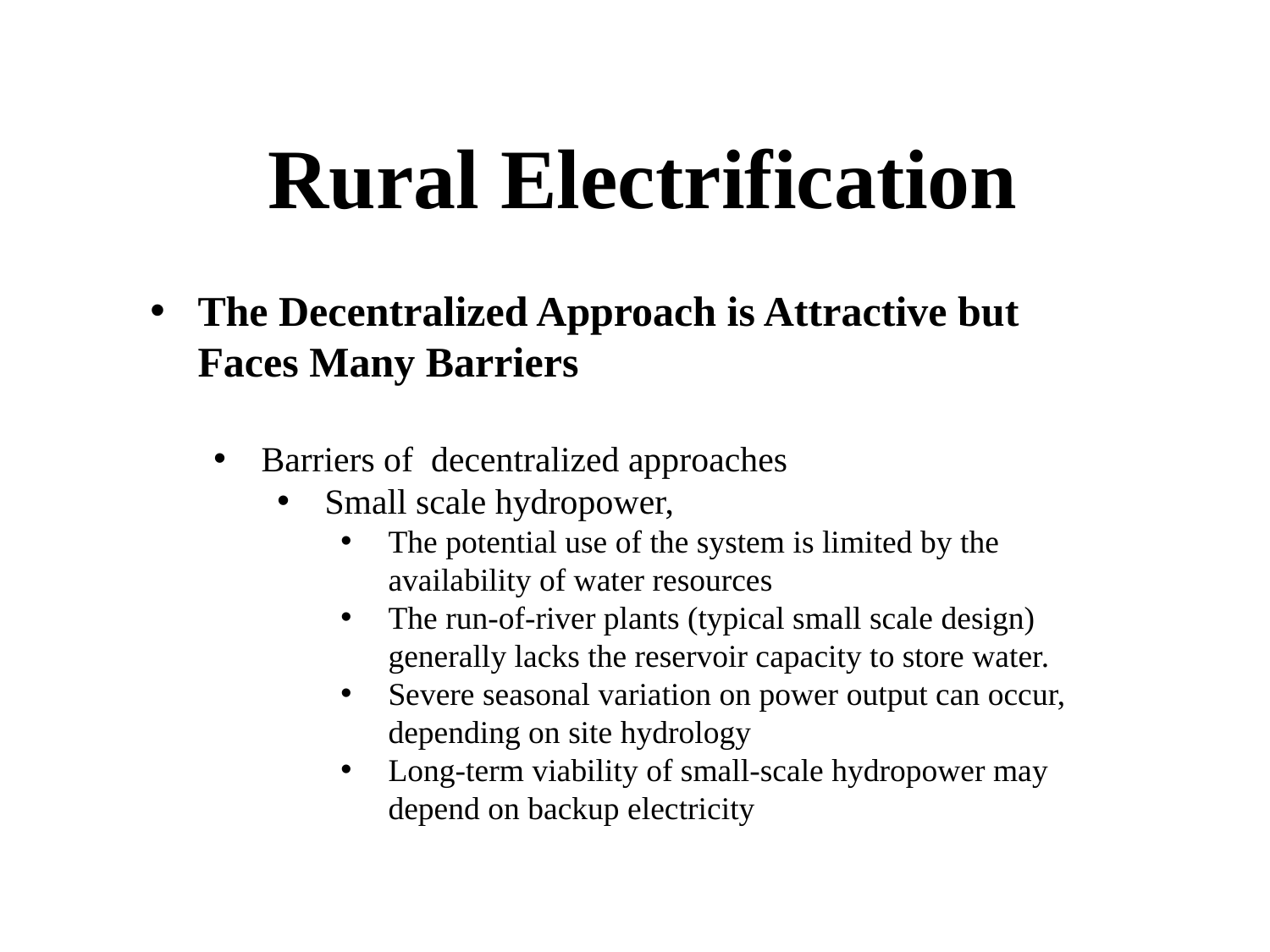

# Rural Electrification
The Decentralized Approach is Attractive but Faces Many Barriers

Barriers of  decentralized approaches
Small scale hydropower,
The potential use of the system is limited by the availability of water resources
The run-of-river plants (typical small scale design) generally lacks the reservoir capacity to store water.
Severe seasonal variation on power output can occur, depending on site hydrology
Long-term viability of small-scale hydropower may depend on backup electricity